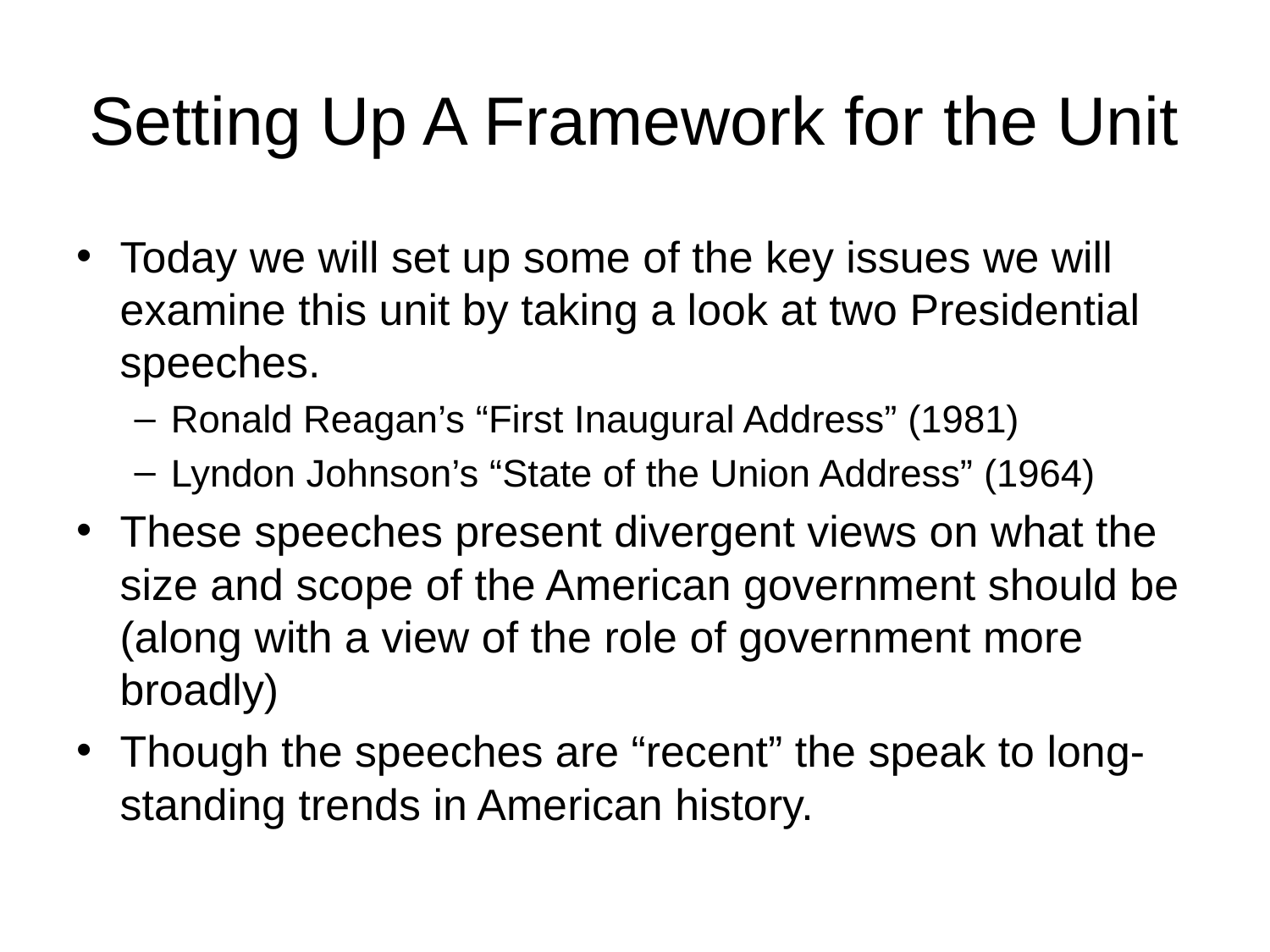

# Setting Up A Framework for the Unit
Today we will set up some of the key issues we will examine this unit by taking a look at two Presidential speeches.
Ronald Reagan’s “First Inaugural Address” (1981)
Lyndon Johnson’s “State of the Union Address” (1964)
These speeches present divergent views on what the size and scope of the American government should be (along with a view of the role of government more broadly)
Though the speeches are “recent” the speak to long-standing trends in American history.